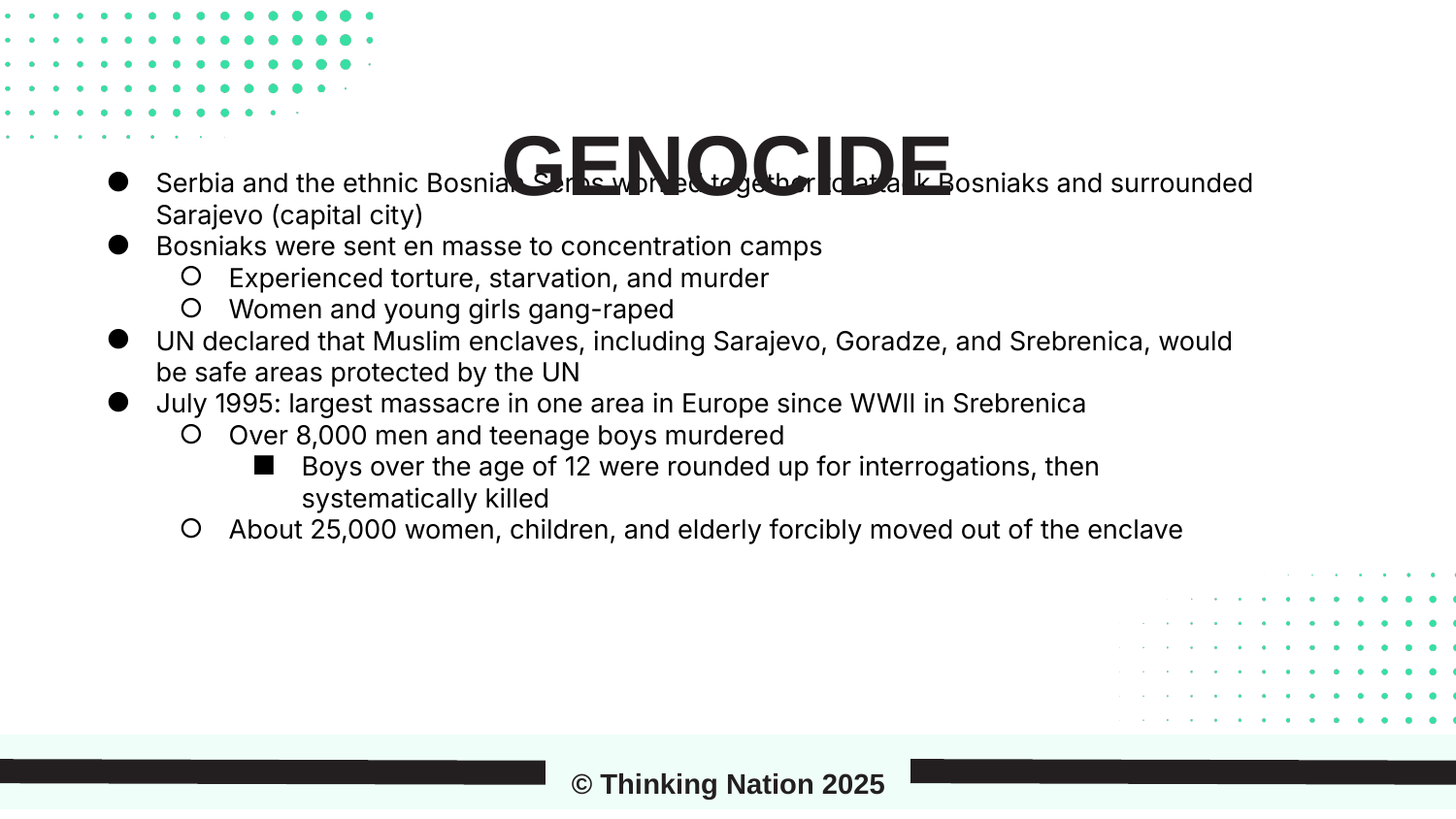

GENOCIDE
Serbia and the ethnic Bosnian Serbs worked together to attack Bosniaks and surrounded Sarajevo (capital city)
Bosniaks were sent en masse to concentration camps
Experienced torture, starvation, and murder
Women and young girls gang-raped
UN declared that Muslim enclaves, including Sarajevo, Goradze, and Srebrenica, would be safe areas protected by the UN
July 1995: largest massacre in one area in Europe since WWII in Srebrenica
Over 8,000 men and teenage boys murdered
Boys over the age of 12 were rounded up for interrogations, then systematically killed
About 25,000 women, children, and elderly forcibly moved out of the enclave

© Thinking Nation 2025